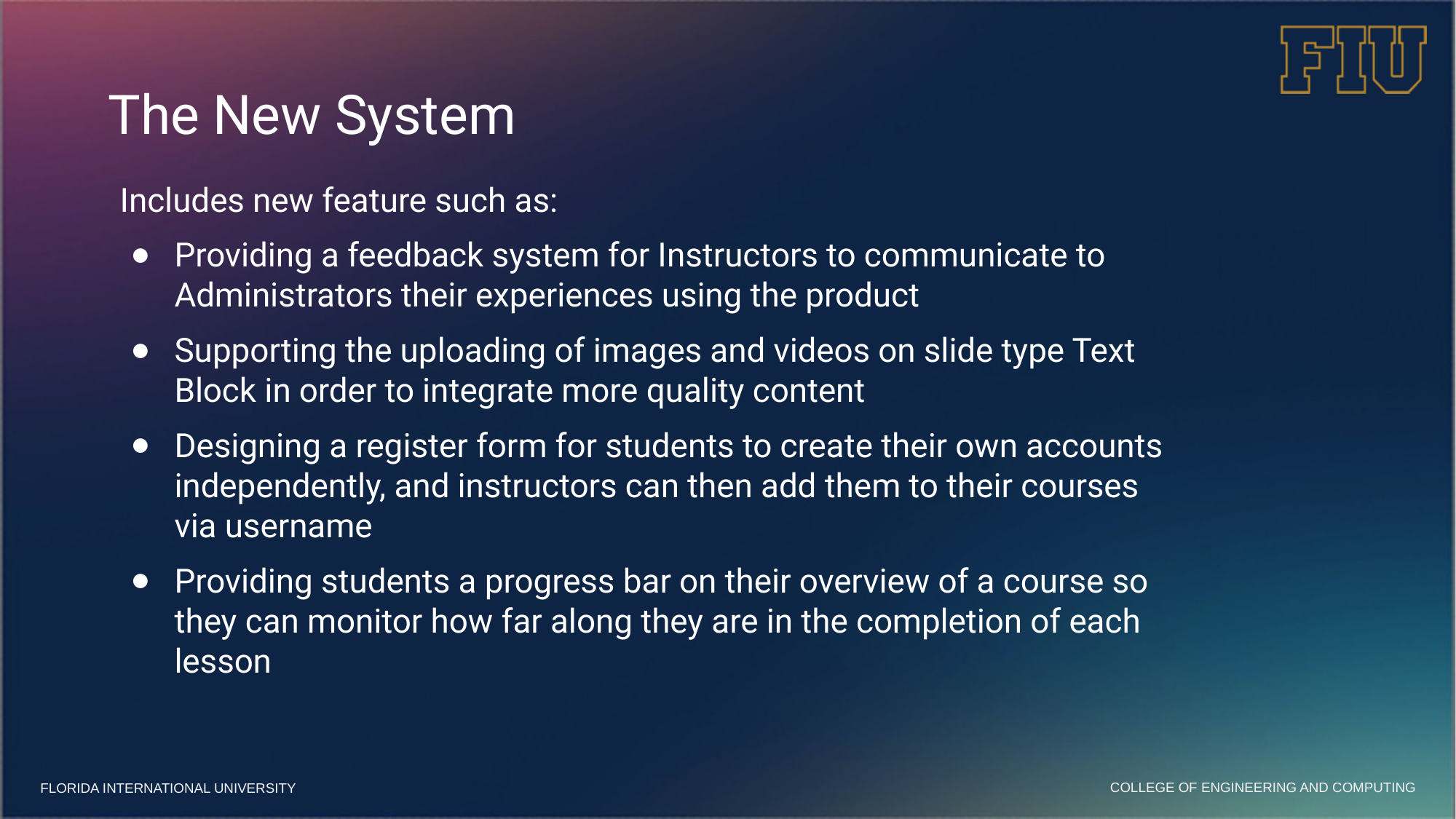

# The New System
Includes new feature such as:
Providing a feedback system for Instructors to communicate to Administrators their experiences using the product
Supporting the uploading of images and videos on slide type Text Block in order to integrate more quality content
Designing a register form for students to create their own accounts independently, and instructors can then add them to their courses via username
Providing students a progress bar on their overview of a course so they can monitor how far along they are in the completion of each lesson